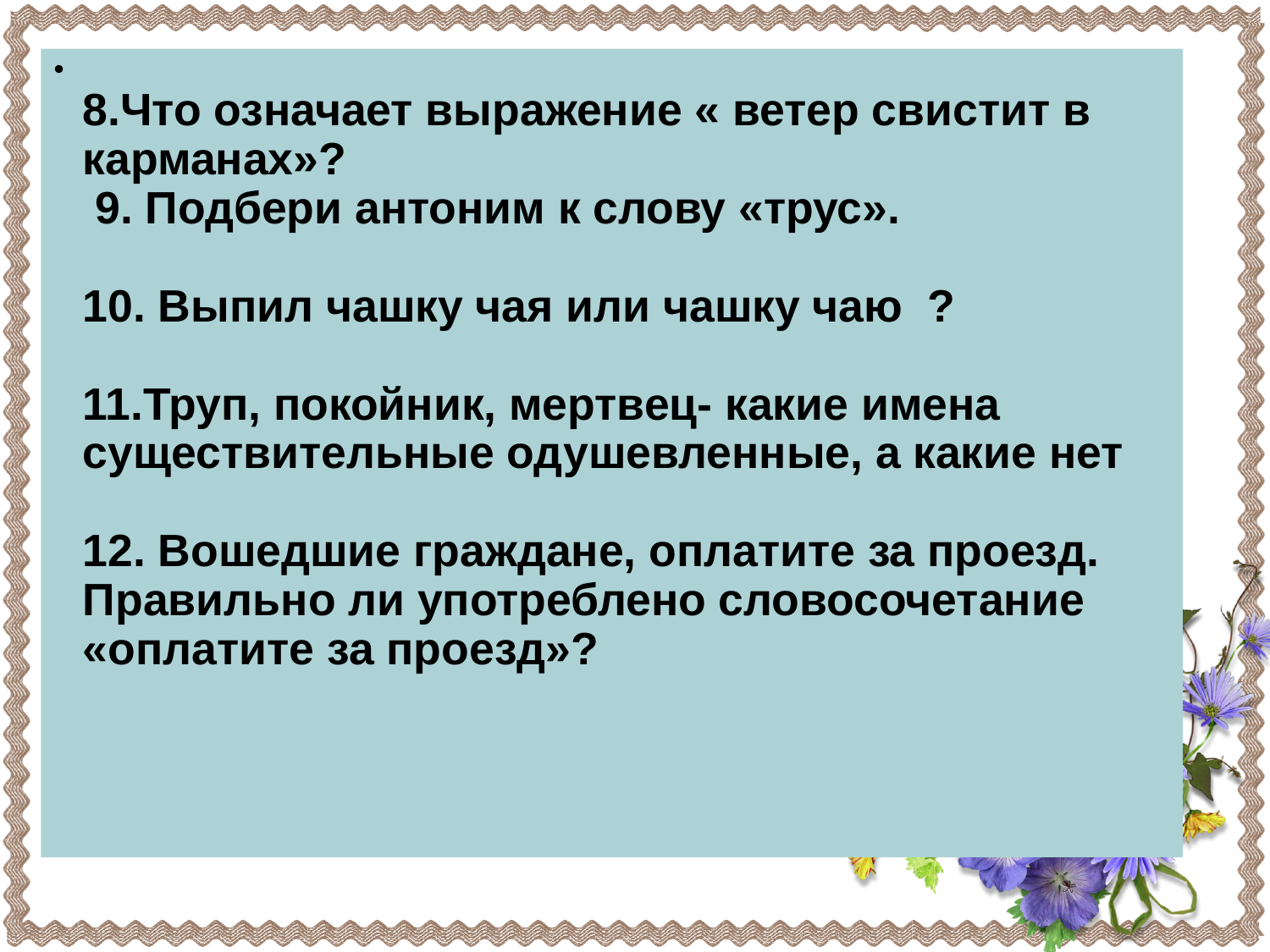

8.Что означает выражение « ветер свистит в карманах»?
 9. Подбери антоним к слову «трус».
10. Выпил чашку чая или чашку чаю  ?
11.Труп, покойник, мертвец- какие имена существительные одушевленные, а какие нет
12. Вошедшие граждане, оплатите за проезд. Правильно ли употреблено словосочетание «оплатите за проезд»?